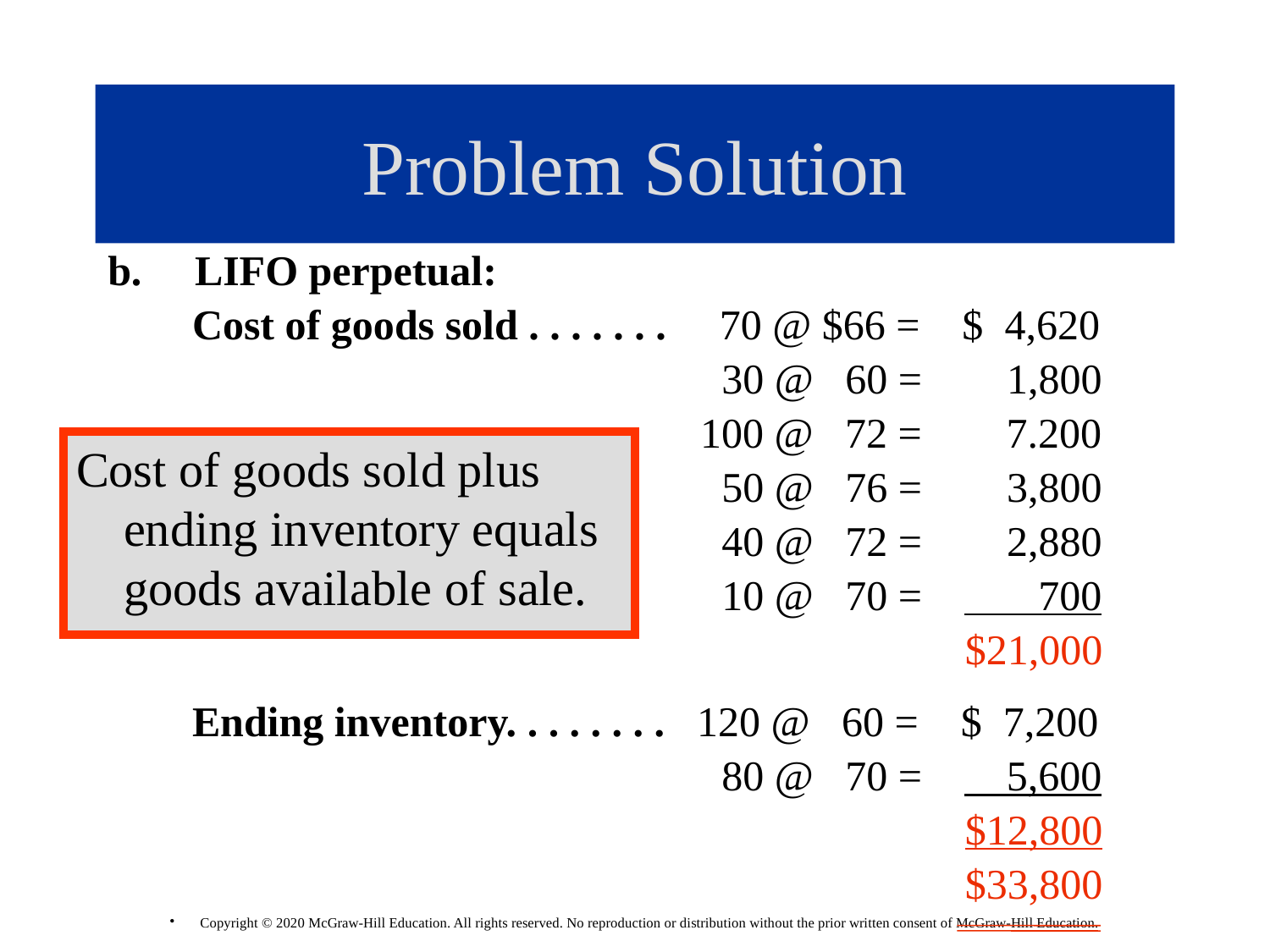

# Problem Solution
b.     LIFO perpetual:
        Cost of goods sold . . . . . . .     70 @ $66 =    $  4,620
                                                          30 @   60 =        1,800
                                                        100 @   72 =        7.200
                                                          50 @   76 =        3,800
                                                          40 @   72 =        2,880
                                                          10 @   70 =           700
                                                                                 $21,000

        Ending inventory. . . . . . . .   120 @   60 =    $  7,200
                                                          80 @   70 =        5,600
                                                                                 $12,800
                                                                                 $33,800

Cost of goods sold plus ending inventory equals goods available of sale.